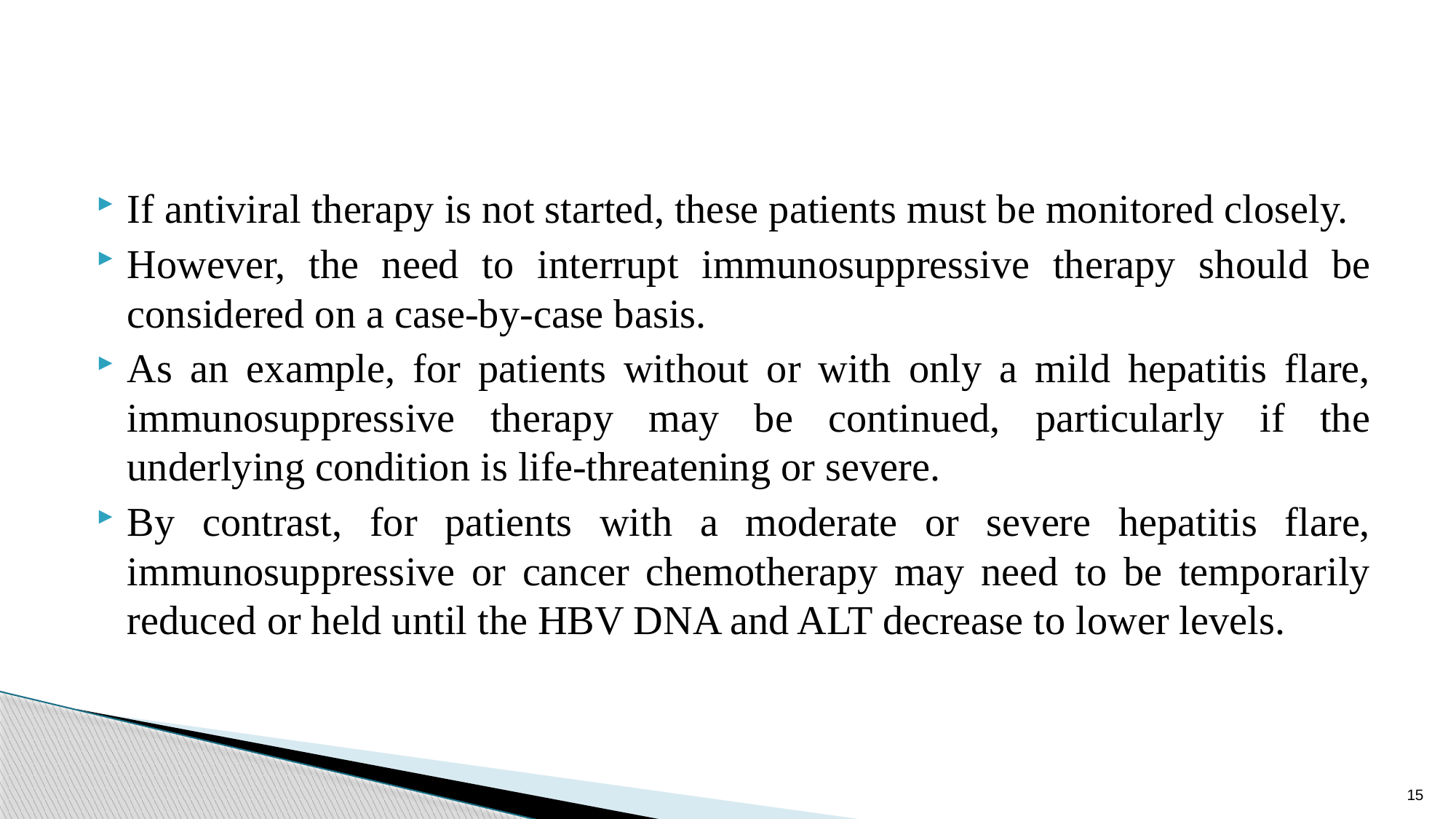

#
If antiviral therapy is not started, these patients must be monitored closely.
However, the need to interrupt immunosuppressive therapy should be considered on a case-by-case basis.
As an example, for patients without or with only a mild hepatitis flare, immunosuppressive therapy may be continued, particularly if the underlying condition is life-threatening or severe.
By contrast, for patients with a moderate or severe hepatitis flare, immunosuppressive or cancer chemotherapy may need to be temporarily reduced or held until the HBV DNA and ALT decrease to lower levels.
15